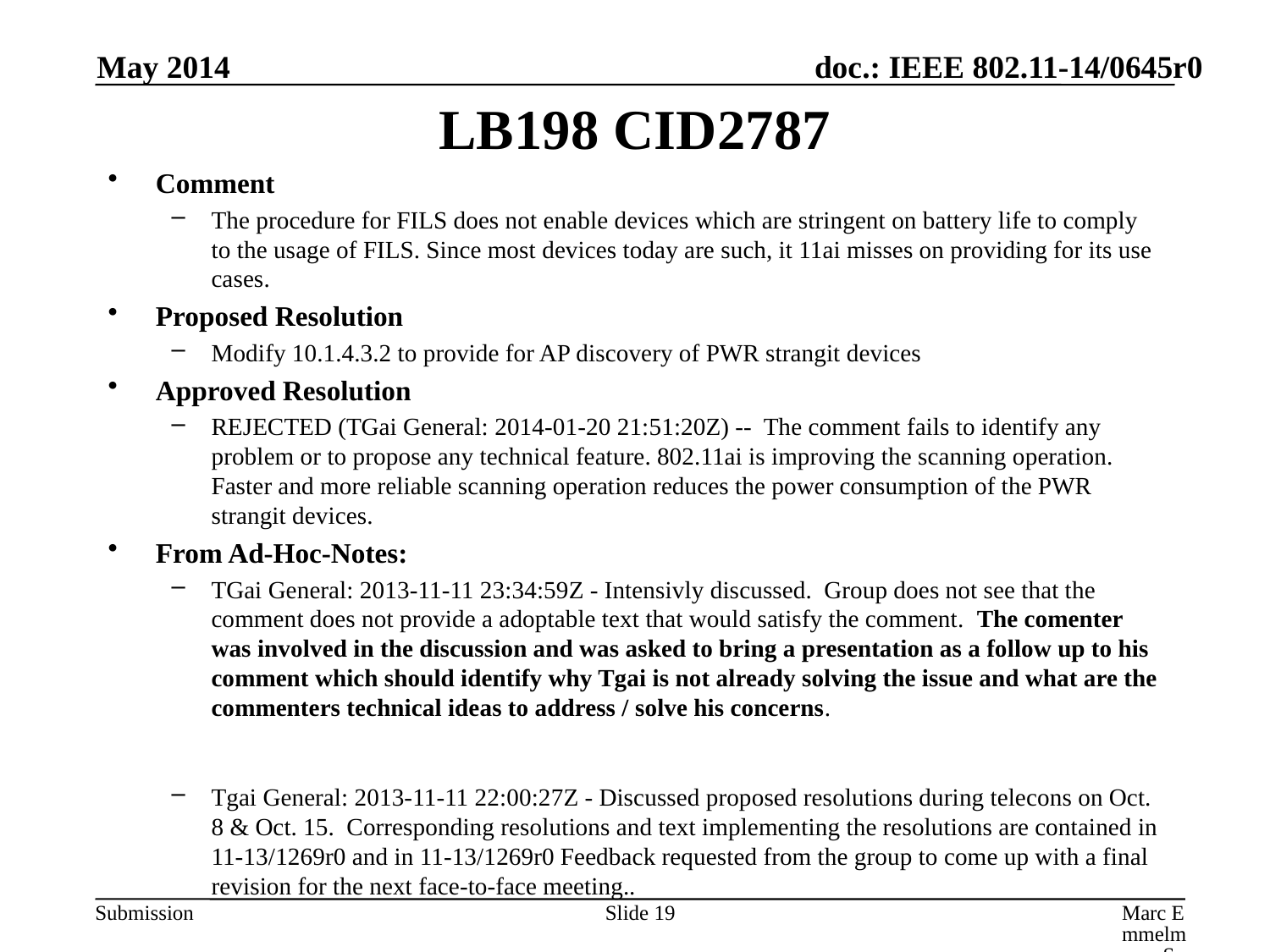

May 2014
# LB198 CID2787
Comment
The procedure for FILS does not enable devices which are stringent on battery life to comply to the usage of FILS. Since most devices today are such, it 11ai misses on providing for its use cases.
Proposed Resolution
Modify 10.1.4.3.2 to provide for AP discovery of PWR strangit devices
Approved Resolution
REJECTED (TGai General: 2014-01-20 21:51:20Z) --  The comment fails to identify any problem or to propose any technical feature. 802.11ai is improving the scanning operation. Faster and more reliable scanning operation reduces the power consumption of the PWR strangit devices.
From Ad-Hoc-Notes:
TGai General: 2013-11-11 23:34:59Z - Intensivly discussed.  Group does not see that the comment does not provide a adoptable text that would satisfy the comment.  The comenter was involved in the discussion and was asked to bring a presentation as a follow up to his comment which should identify why Tgai is not already solving the issue and what are the commenters technical ideas to address / solve his concerns.

Tgai General: 2013-11-11 22:00:27Z - Discussed proposed resolutions during telecons on Oct. 8 & Oct. 15.  Corresponding resolutions and text implementing the resolutions are contained in 11-13/1269r0 and in 11-13/1269r0 Feedback requested from the group to come up with a final revision for the next face-to-face meeting..

Slide 19
Marc Emmelmann, Self